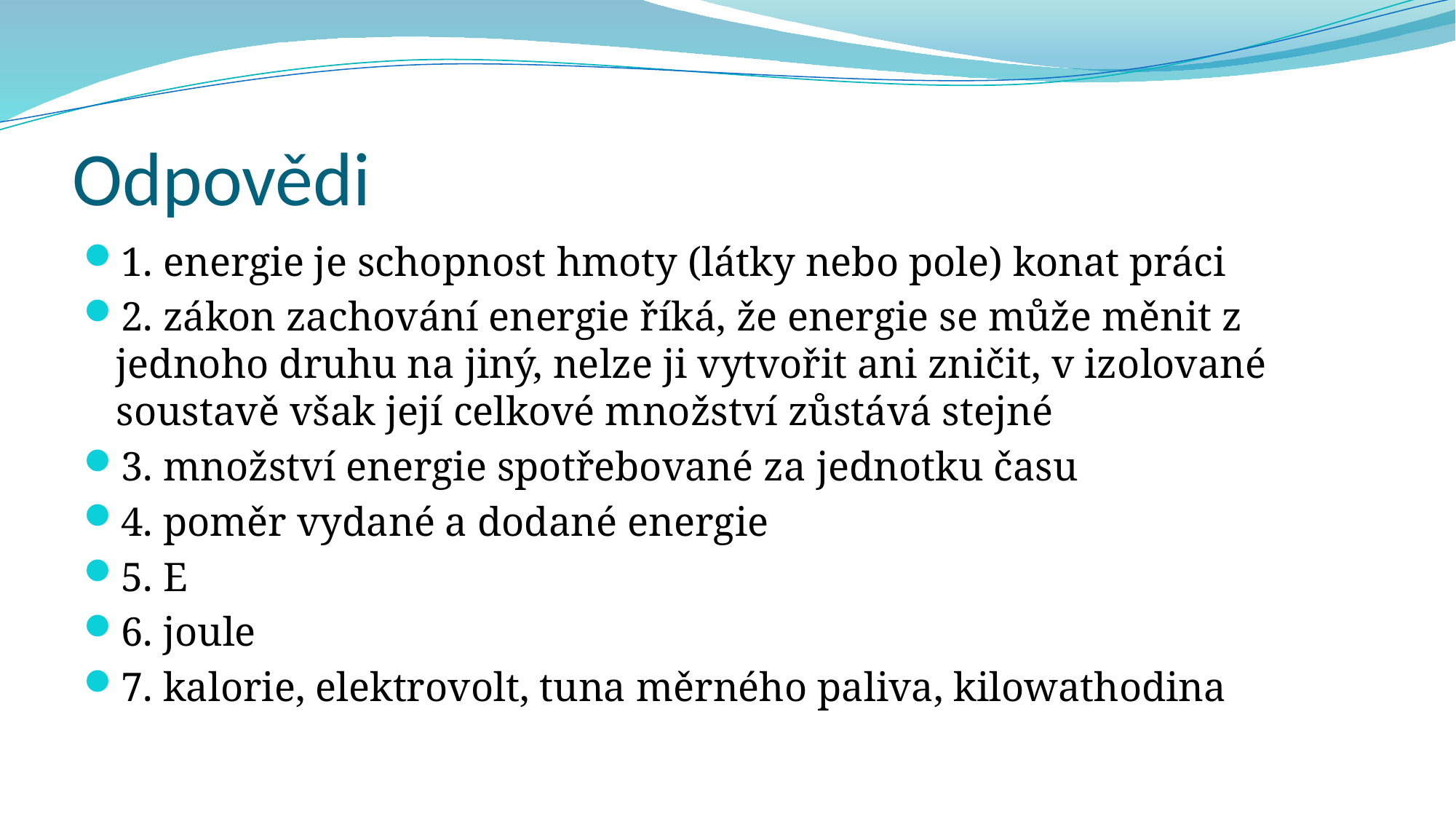

# Odpovědi
1. energie je schopnost hmoty (látky nebo pole) konat práci
2. zákon zachování energie říká, že energie se může měnit z jednoho druhu na jiný, nelze ji vytvořit ani zničit, v izolované soustavě však její celkové množství zůstává stejné
3. množství energie spotřebované za jednotku času
4. poměr vydané a dodané energie
5. E
6. joule
7. kalorie, elektrovolt, tuna měrného paliva, kilowathodina